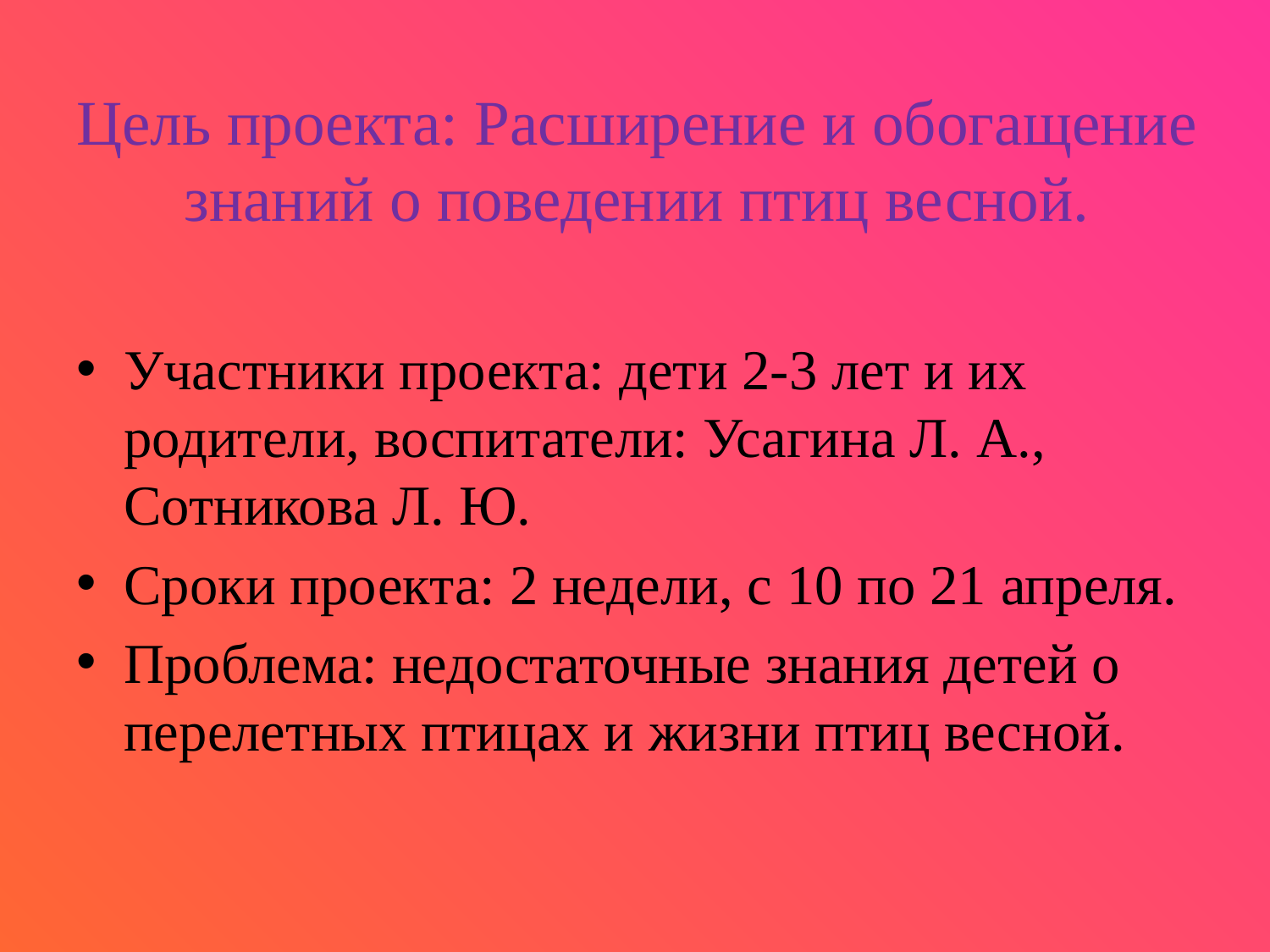

# Цель проекта: Расширение и обогащение знаний о поведении птиц весной.
Участники проекта: дети 2-3 лет и их родители, воспитатели: Усагина Л. А., Сотникова Л. Ю.
Сроки проекта: 2 недели, с 10 по 21 апреля.
Проблема: недостаточные знания детей о перелетных птицах и жизни птиц весной.